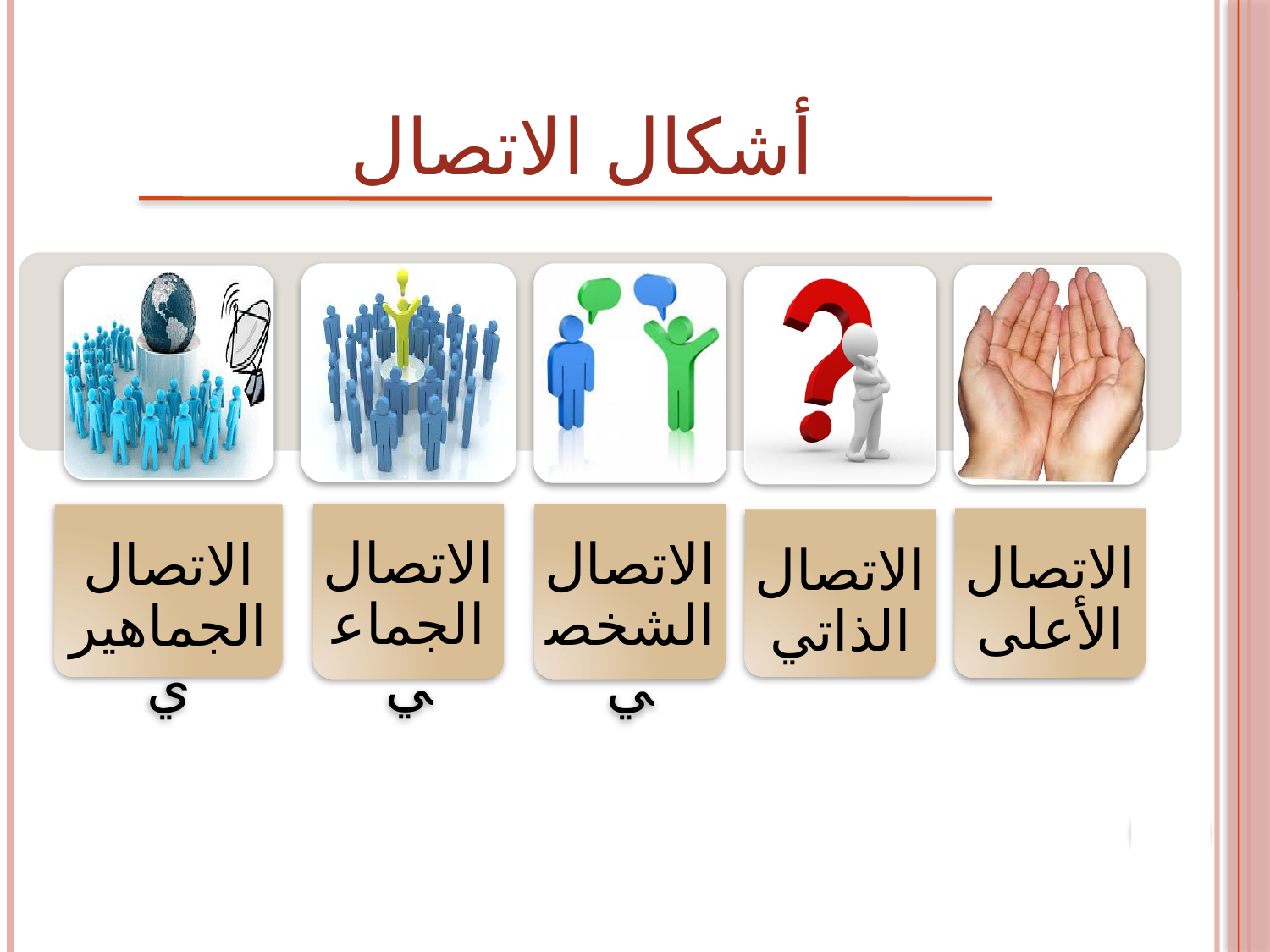

أشكال الاتصال
الاتصال الجماهيري
الاتصال الجماعي
الاتصال الشخصي
الاتصال الذاتي
الاتصال الأعلى

3